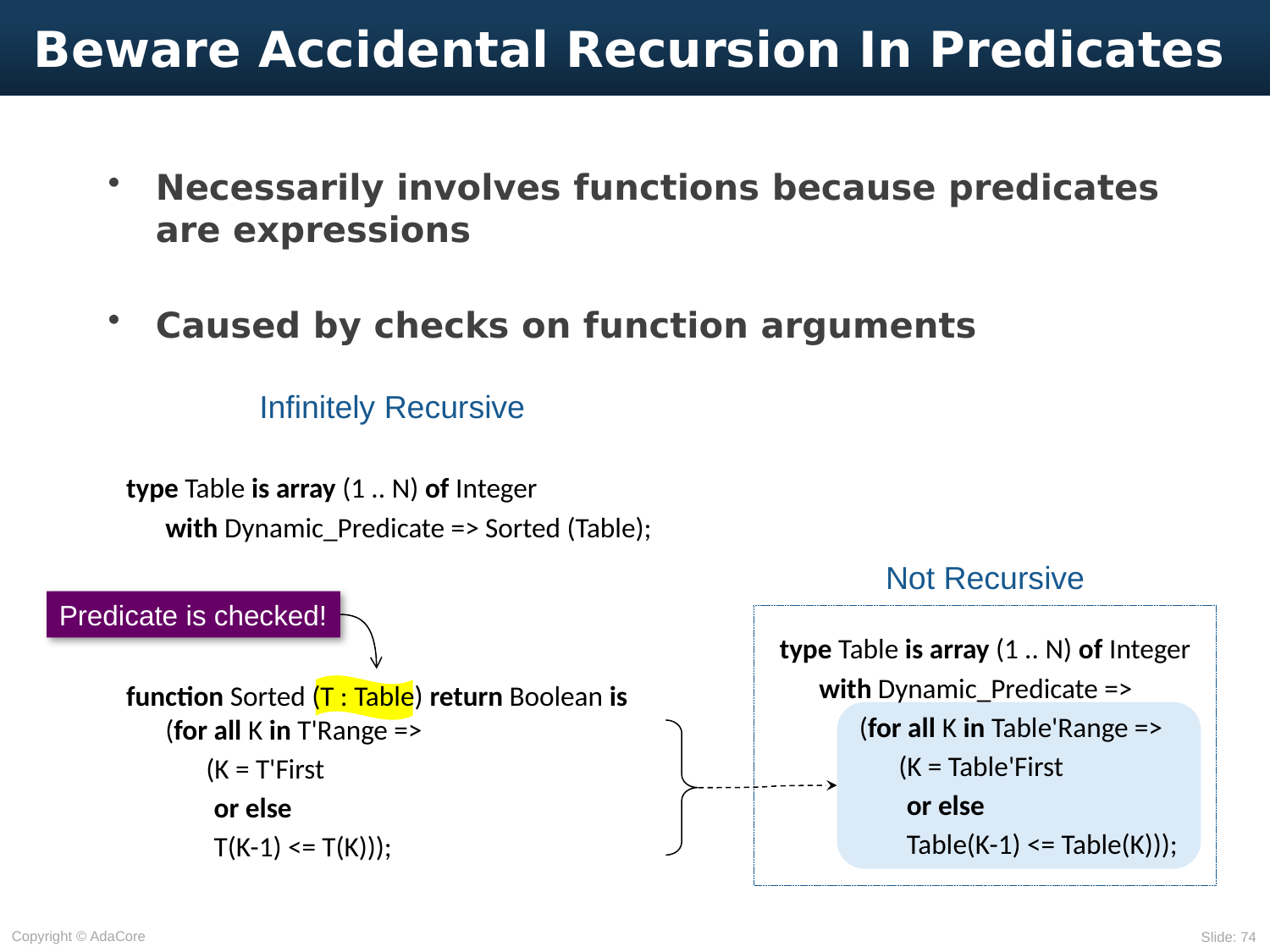

# Beware Accidental Recursion In Predicates
Necessarily involves functions because predicates are expressions
Caused by checks on function arguments
Infinitely Recursive
type Table is array (1 .. N) of Integer
	with Dynamic_Predicate => Sorted (Table);

function Sorted (T : Table) return Boolean is
	(for all K in T'Range =>
		(K = T'First
			or else
			T(K-1) <= T(K)));

Not Recursive
Predicate is checked!
type Table is array (1 .. N) of Integer
	with Dynamic_Predicate =>
		(for all K in Table'Range =>
			(K = Table'First
				or else
				Table(K-1) <= Table(K)));